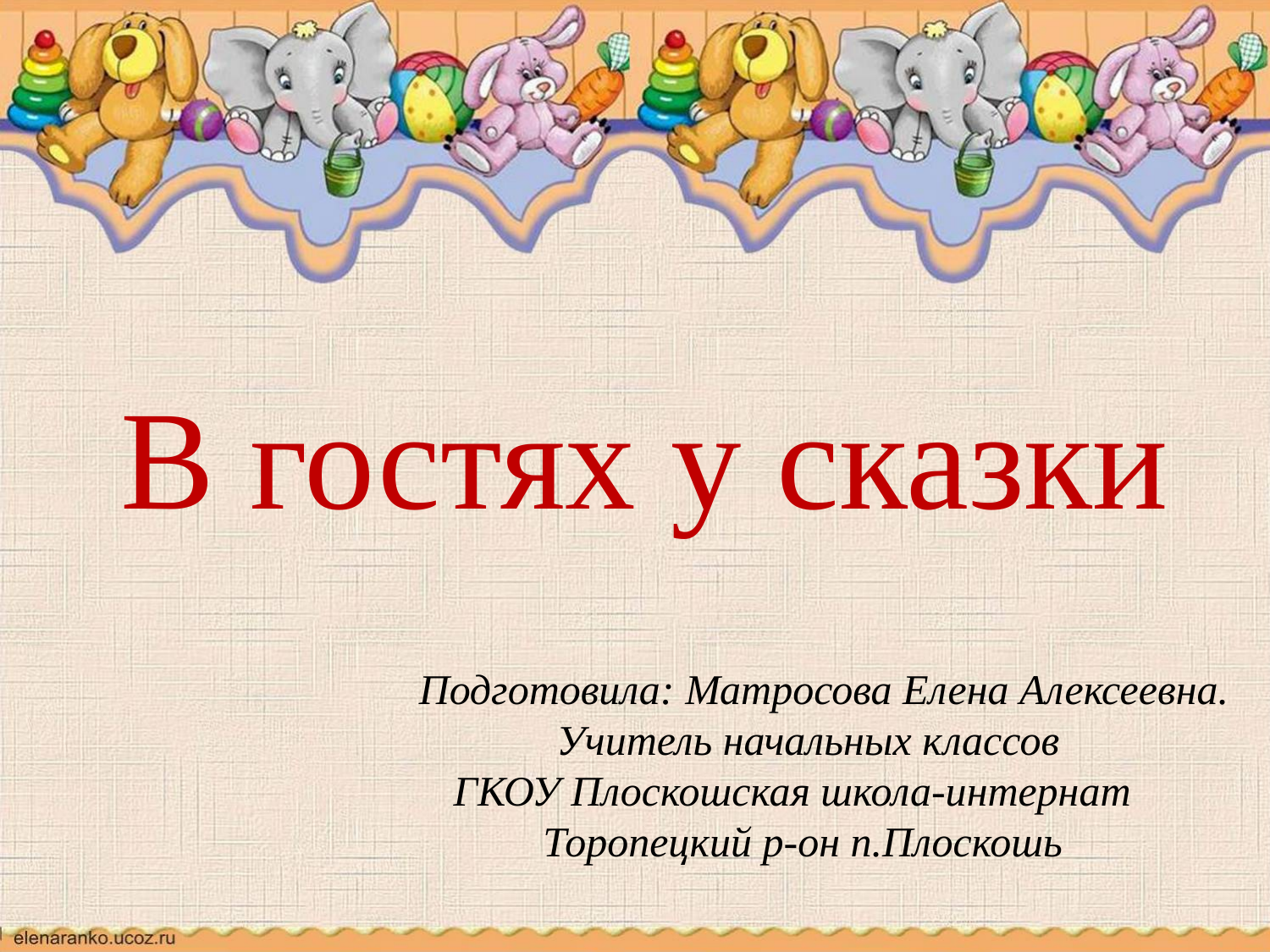

В гостях у сказки
                              Подготовила: Матросова Елена Алексеевна.
                           Учитель начальных классов
                         ГКОУ Плоскошская школа-интернат
                          Торопецкий р-он п.Плоскошь